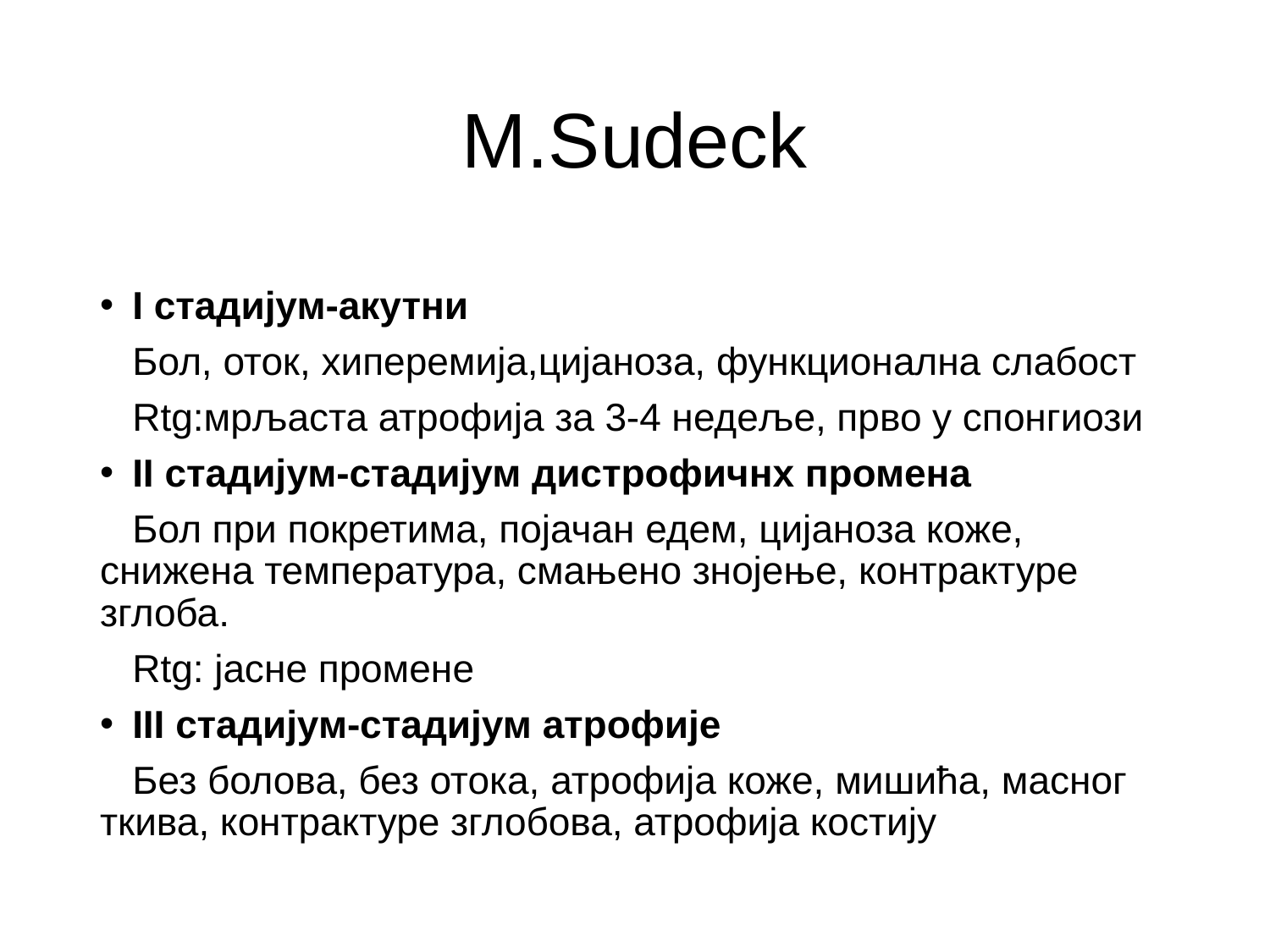

# М.Sudeck

I стадијум-акутни
   Бол, оток, хиперемија,цијаноза, функционална слабост
   Rtg:мрљаста атрофија за 3-4 недеље, прво у спонгиози
II стадијум-стадијум дистрофичнх промена
   Бол при покретима, појачан едем, цијаноза коже, снижена температура, смањено знојење, контрактуре зглоба.
   Rtg: јасне промене
III стадијум-стадијум атрофије
   Без болова, без отока, атрофија коже, мишића, масног ткива, контрактуре зглобова, атрофија костију